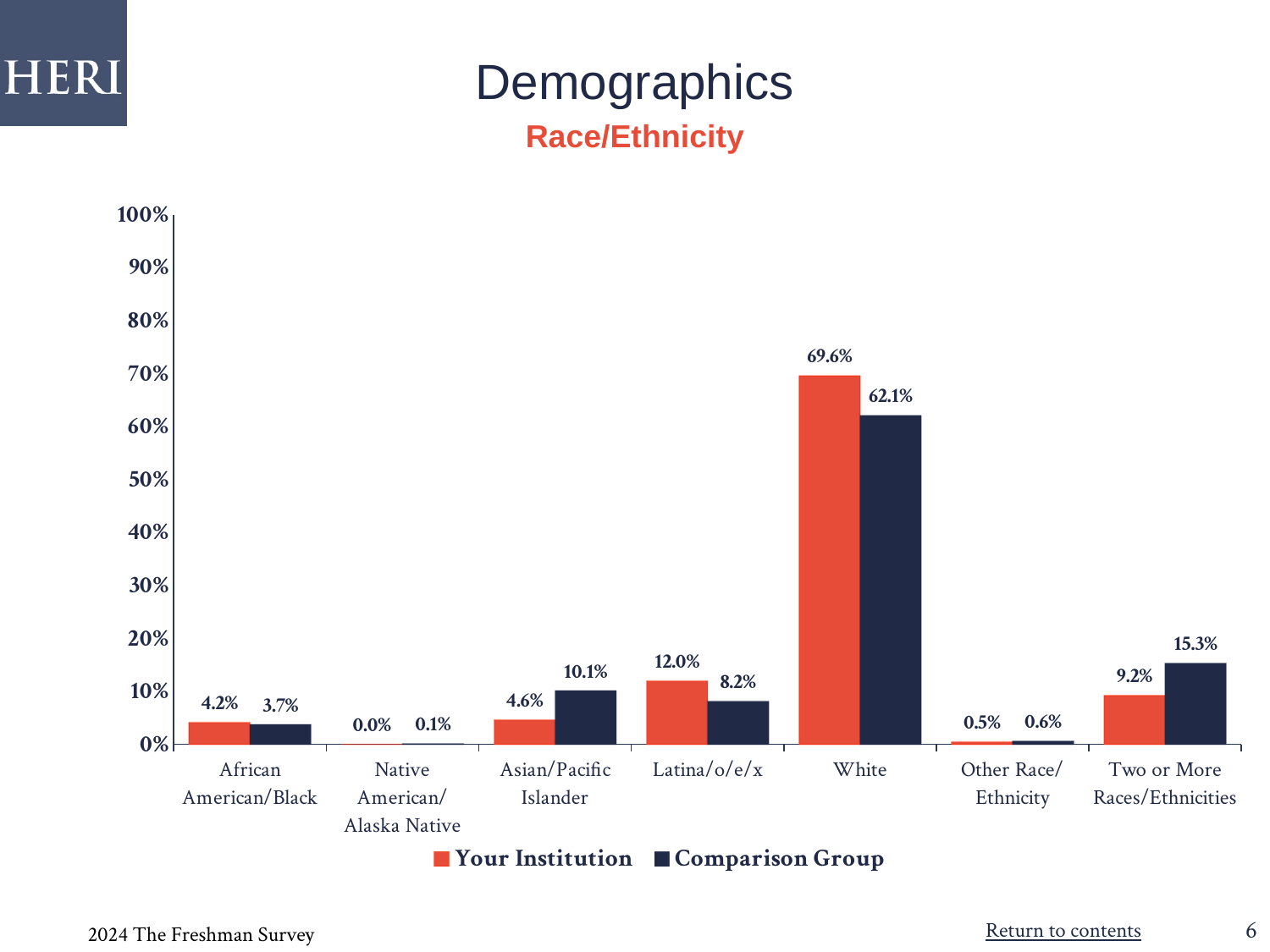

Demographics
Race/Ethnicity

### Chart

| Category | Your Institution | Comparison Group |
|---|---|---|
| African American/Black | 0.0415 | 0.0371 |
| Native American/Alaska Native | 0.0 | 0.0012 |
| Asian/Pacific Islander | 0.0461 | 0.1007 |
| Latina/o/e/x | 0.1198 | 0.0815 |
| White | 0.6959 | 0.6207 |
| Other Race/ Ethnicity | 0.0046 | 0.006 |
| Two or More Races/Ethnicities | 0.0922 | 0.1528 |
2024 The Freshman Survey
6
Return to contents
6